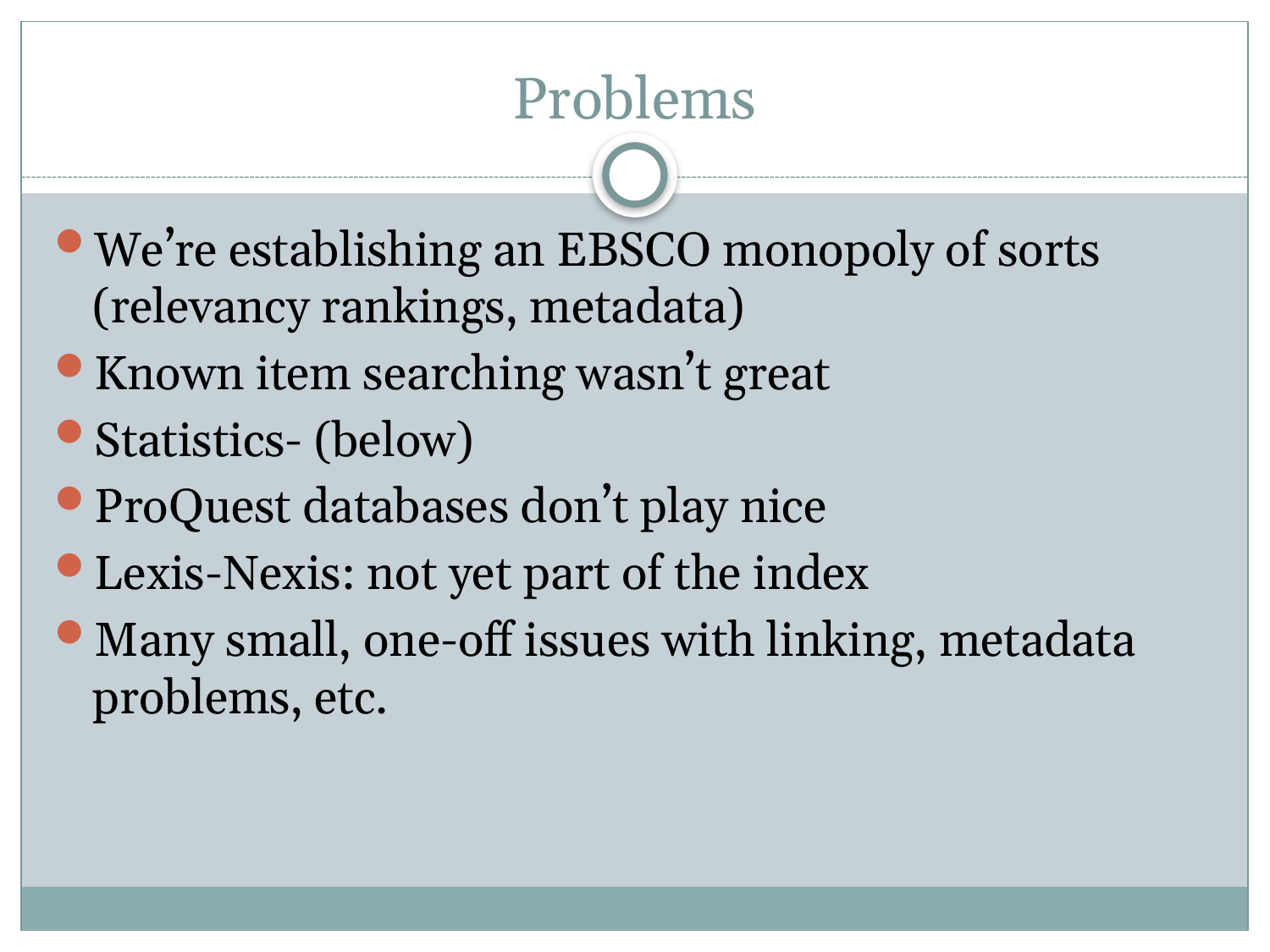

# Problems
We’re establishing an EBSCO monopoly of sorts (relevancy rankings, metadata)
Known item searching wasn’t great
Statistics- (below)
ProQuest databases don’t play nice
Lexis-Nexis: not yet part of the index
Many small, one-off issues with linking, metadata problems, etc.